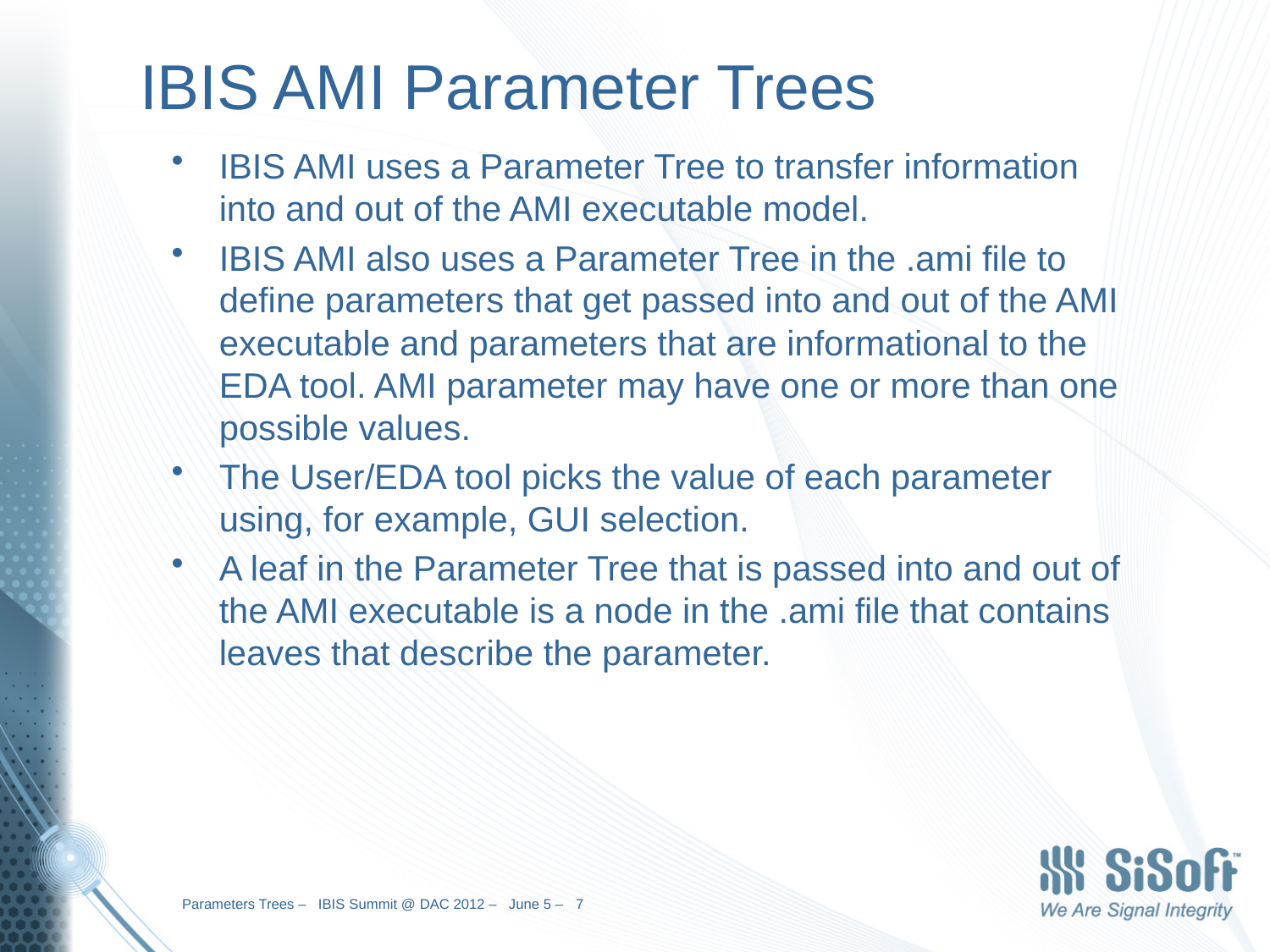

# IBIS AMI Parameter Trees
IBIS AMI uses a Parameter Tree to transfer information into and out of the AMI executable model.
IBIS AMI also uses a Parameter Tree in the .ami file to define parameters that get passed into and out of the AMI executable and parameters that are informational to the EDA tool. AMI parameter may have one or more than one possible values.
The User/EDA tool picks the value of each parameter using, for example, GUI selection.
A leaf in the Parameter Tree that is passed into and out of the AMI executable is a node in the .ami file that contains leaves that describe the parameter.
Parameters Trees –   IBIS Summit @ DAC 2012 –   June 5 –   7